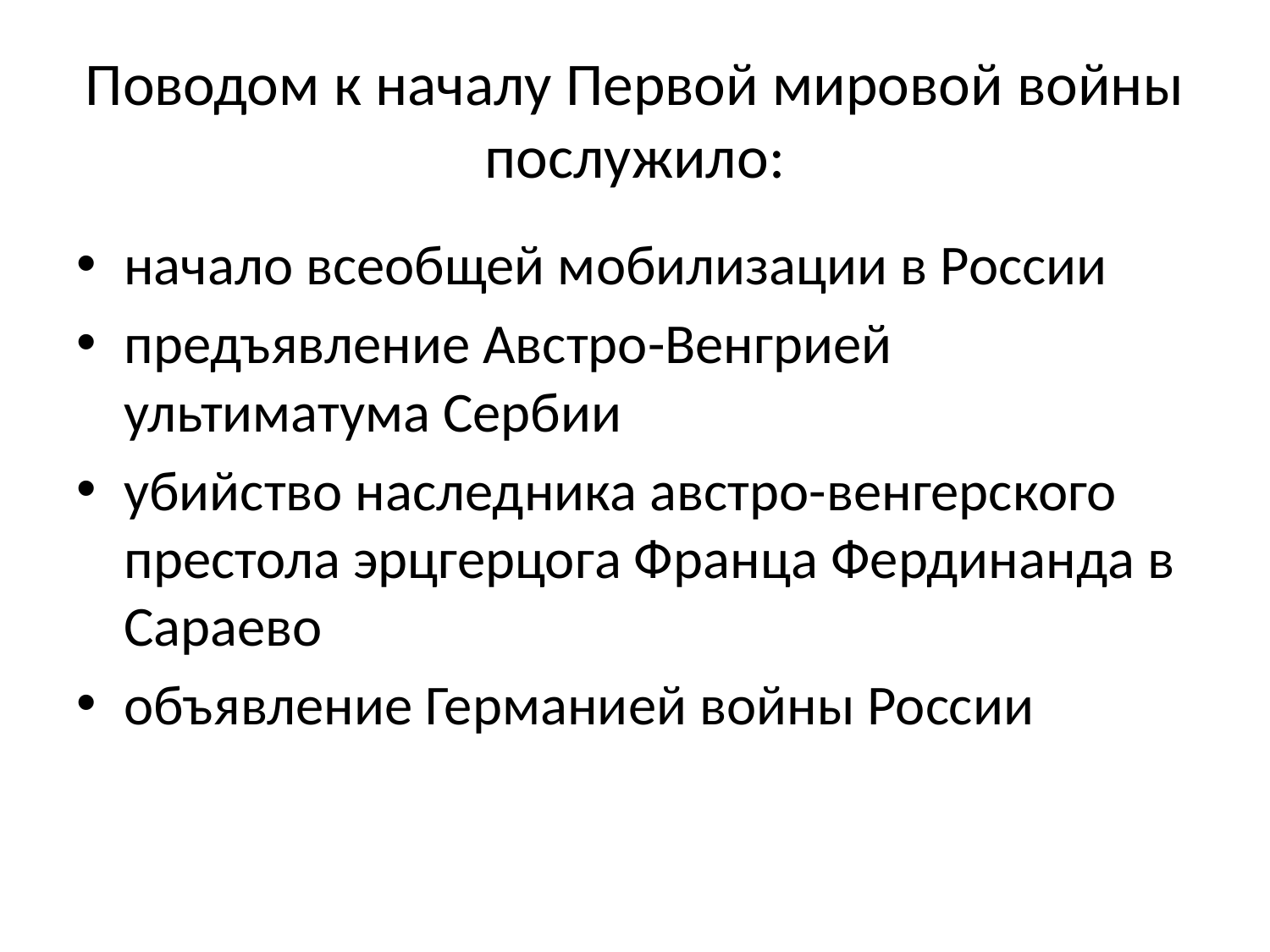

# Поводом к началу Первой мировой войны послужило:
начало всеобщей мобилизации в России
предъявление Австро-Венгрией ультиматума Сербии
убийство наследника австро-венгерского престола эрцгерцога Франца Фердинанда в Сараево
объявление Германией войны России